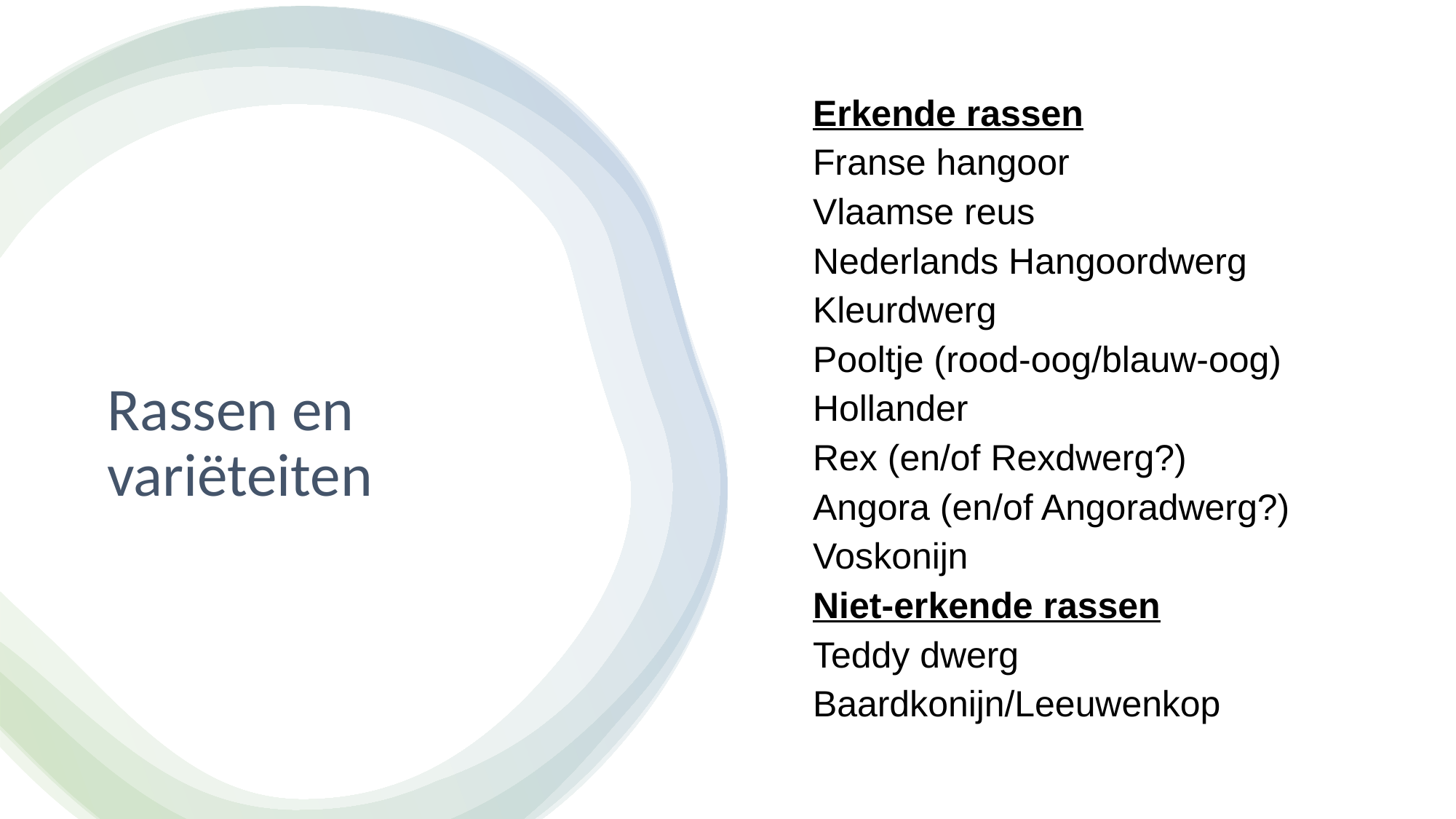

| Erkende rassen |
| --- |
| Franse hangoor |
| Vlaamse reus |
| Nederlands Hangoordwerg |
| Kleurdwerg |
| Pooltje (rood-oog/blauw-oog) |
| Hollander |
| Rex (en/of Rexdwerg?) |
| Angora (en/of Angoradwerg?) |
| Voskonijn |
| Niet-erkende rassen |
| Teddy dwerg |
| Baardkonijn/Leeuwenkop |
# Rassen en variëteiten